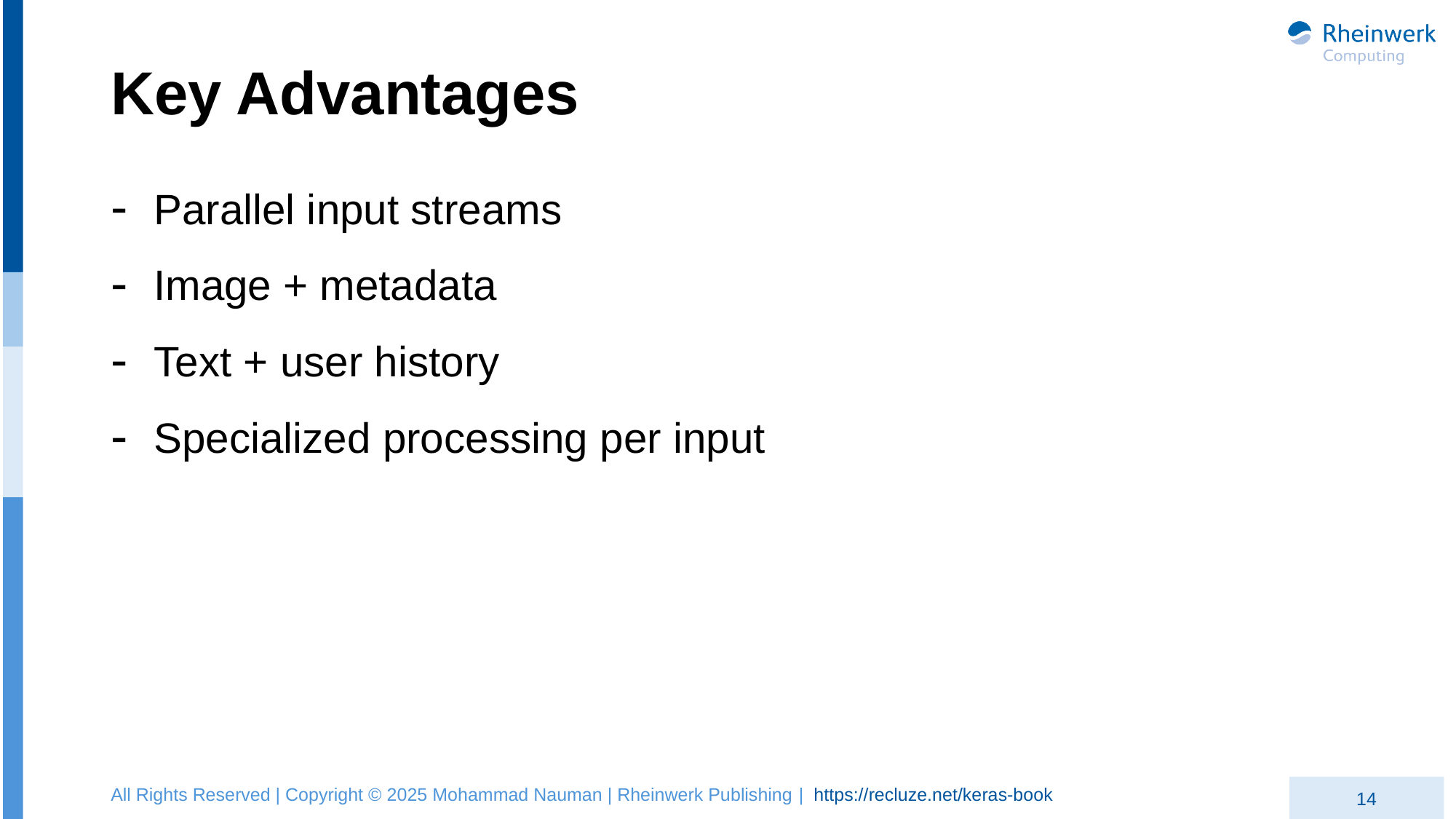

# Key Advantages
Parallel input streams
Image + metadata
Text + user history
Specialized processing per input